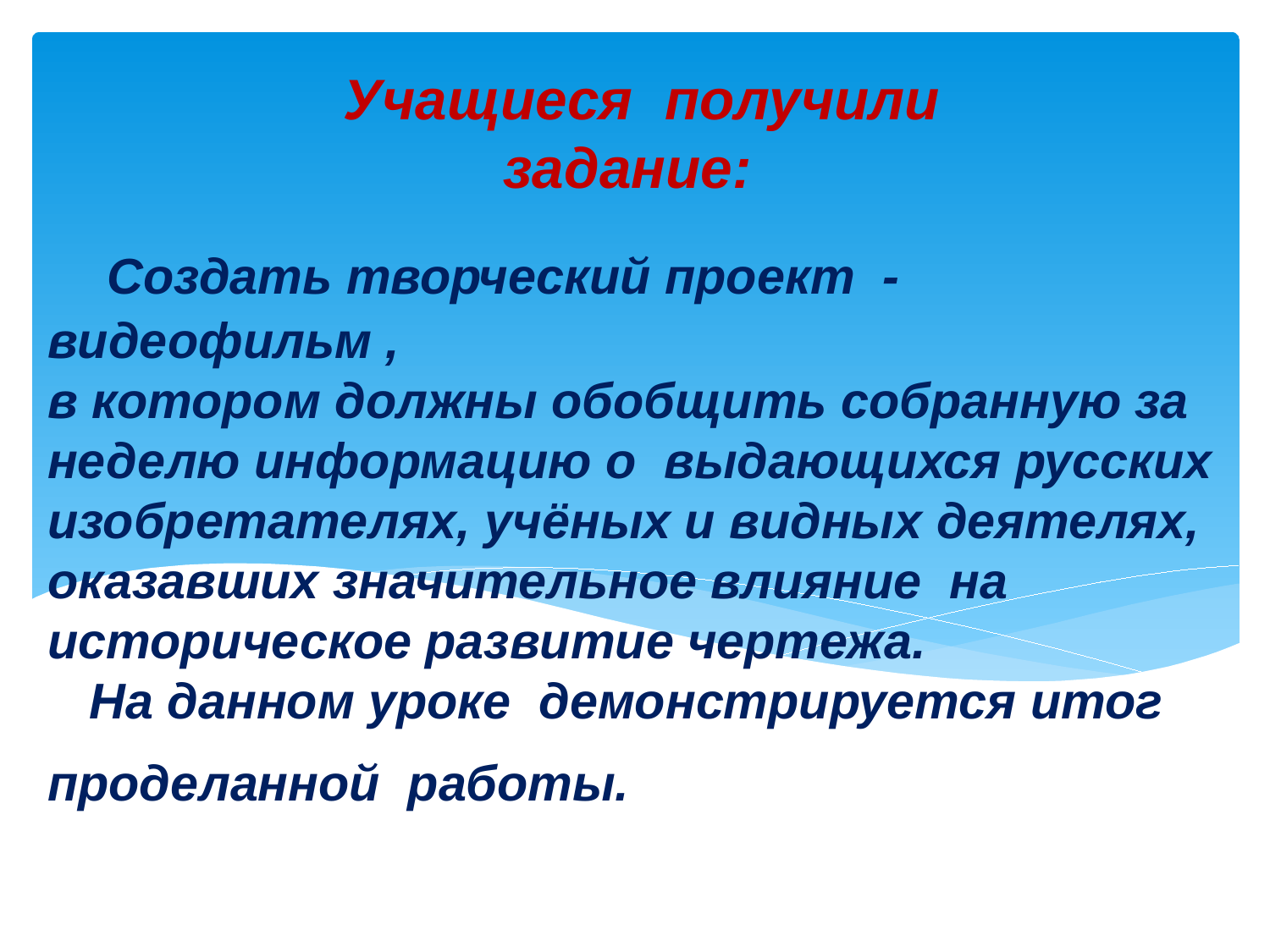

Учащиеся  получили задание:
# Создать творческий проект  - видеофильм , в котором должны обобщить собранную за неделю информацию о  выдающихся русских изобретателях, учёных и видных деятелях, оказавших значительное влияние  на историческое развитие чертежа. На данном уроке  демонстрируется итог проделанной  работы. работы.